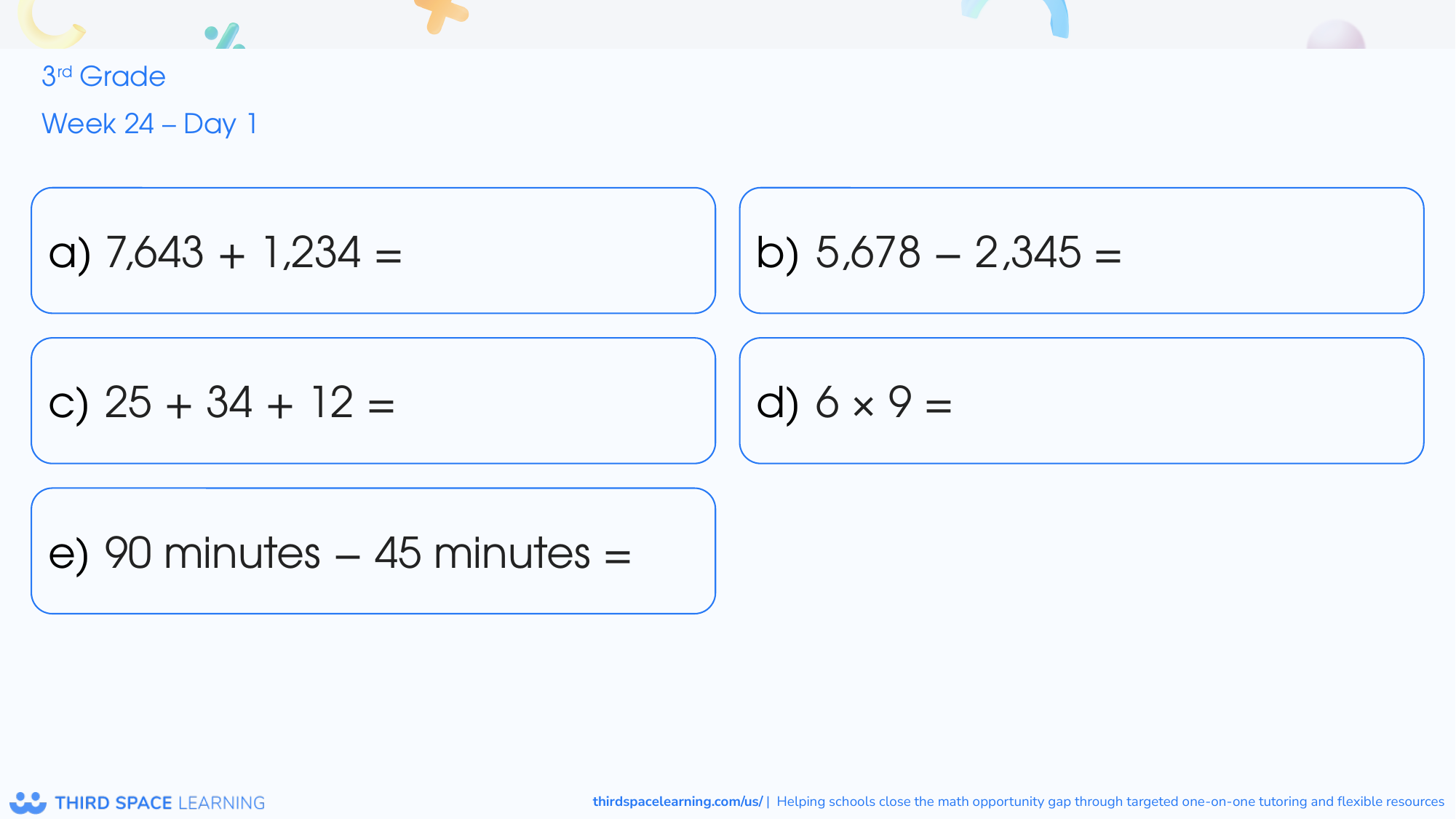

3rd Grade
Week 24 – Day 1
7,643 + 1,234 =
5,678 − 2,345 =
25 + 34 + 12 =
6 × 9 =
90 minutes − 45 minutes =